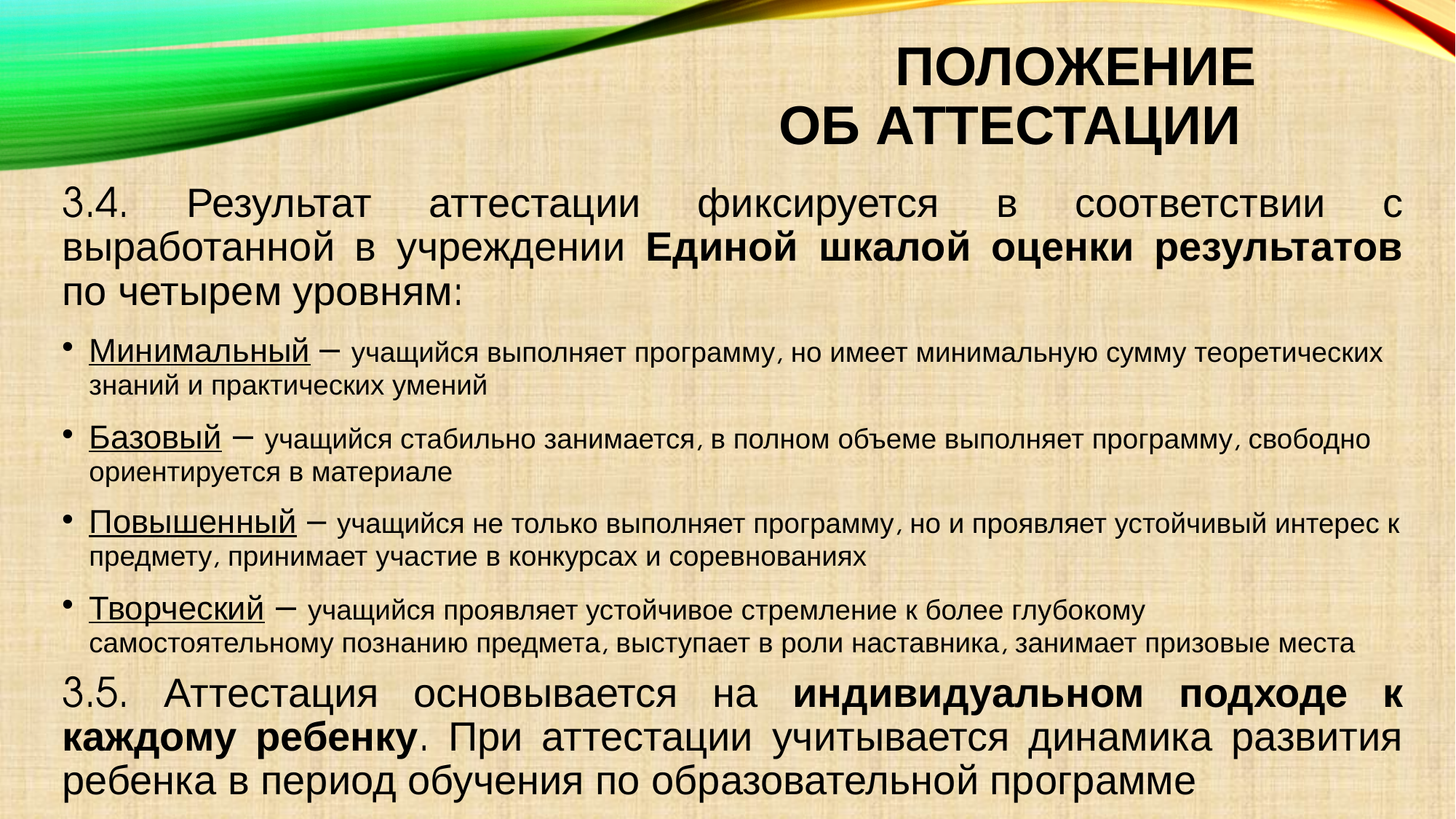

# ПОЛОЖЕНИЕ об аттестации
3.4. Результат аттестации фиксируется в соответствии с выработанной в учреждении Единой шкалой оценки результатов по четырем уровням:
Минимальный – учащийся выполняет программу, но имеет минимальную сумму теоретических знаний и практических умений
Базовый – учащийся стабильно занимается, в полном объеме выполняет программу, свободно ориентируется в материале
Повышенный – учащийся не только выполняет программу, но и проявляет устойчивый интерес к предмету, принимает участие в конкурсах и соревнованиях
Творческий – учащийся проявляет устойчивое стремление к более глубокому   самостоятельному познанию предмета, выступает в роли наставника, занимает призовые места
3.5. Аттестация основывается на индивидуальном подходе к каждому ребенку. При аттестации учитывается динамика развития ребенка в период обучения по образовательной программе